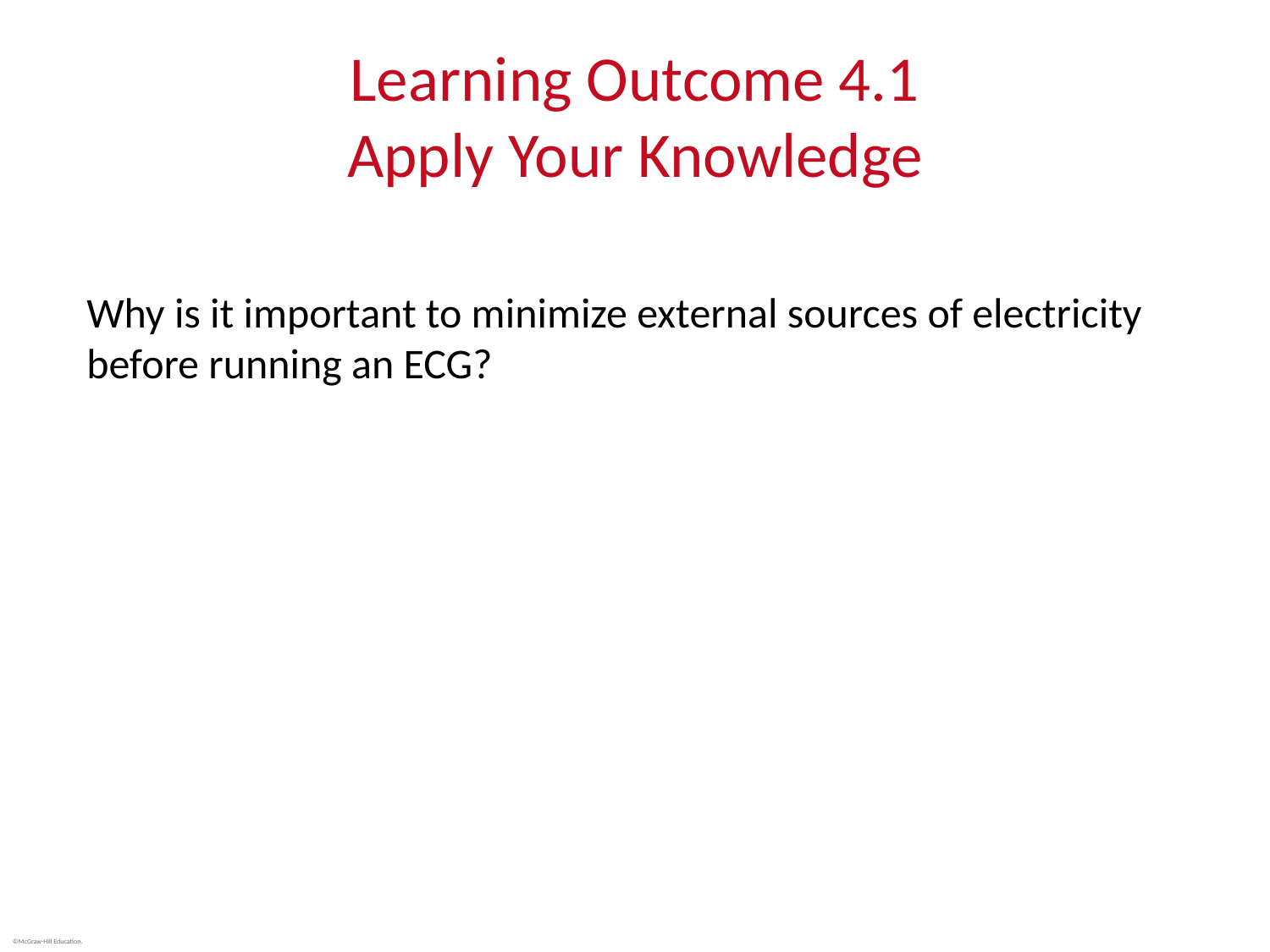

# Learning Outcome 4.1 Apply Your Knowledge
Why is it important to minimize external sources of electricity before running an ECG?